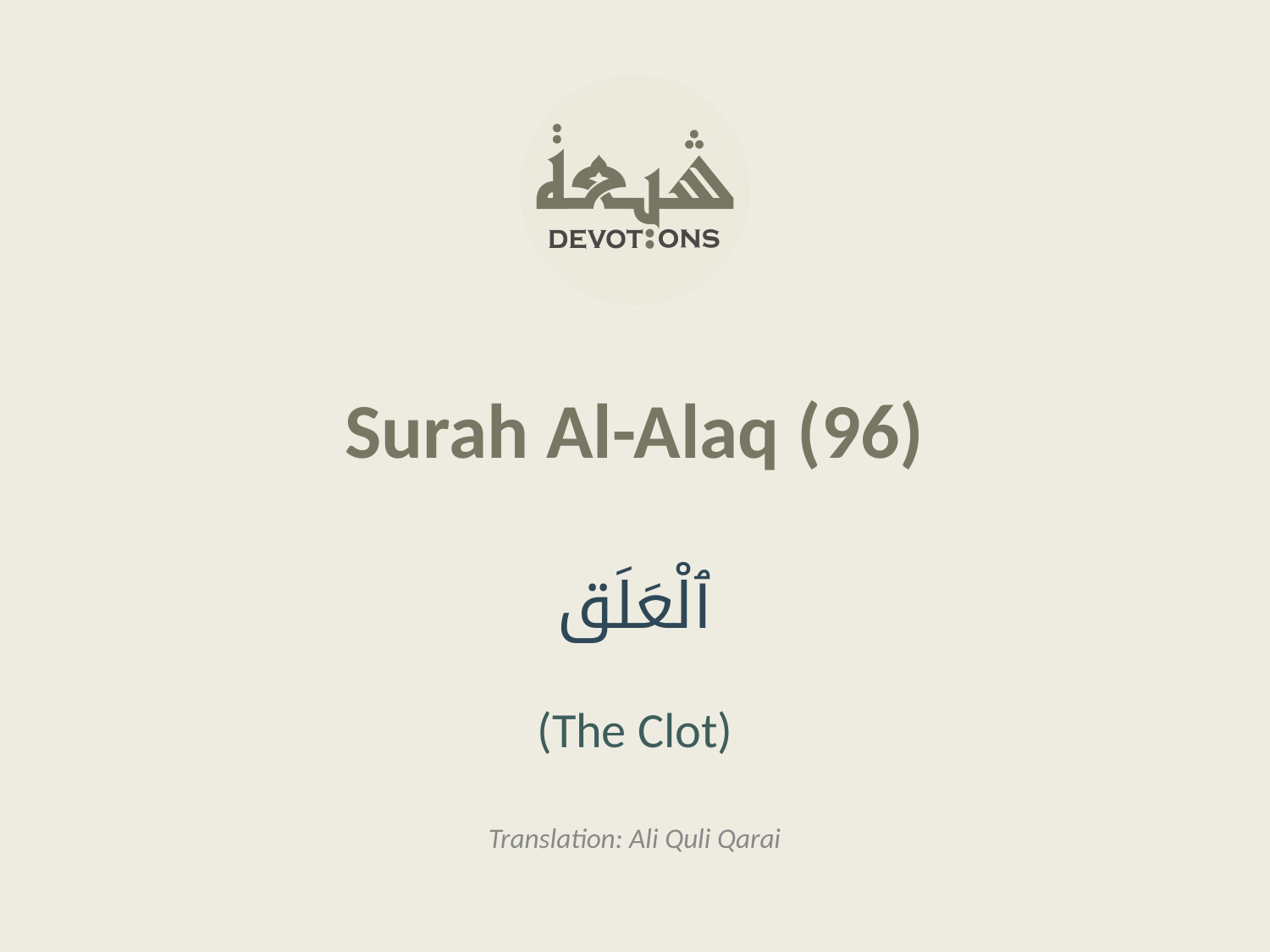

Surah Al-Alaq (96)
ٱلْعَلَق
(The Clot)
Translation: Ali Quli Qarai